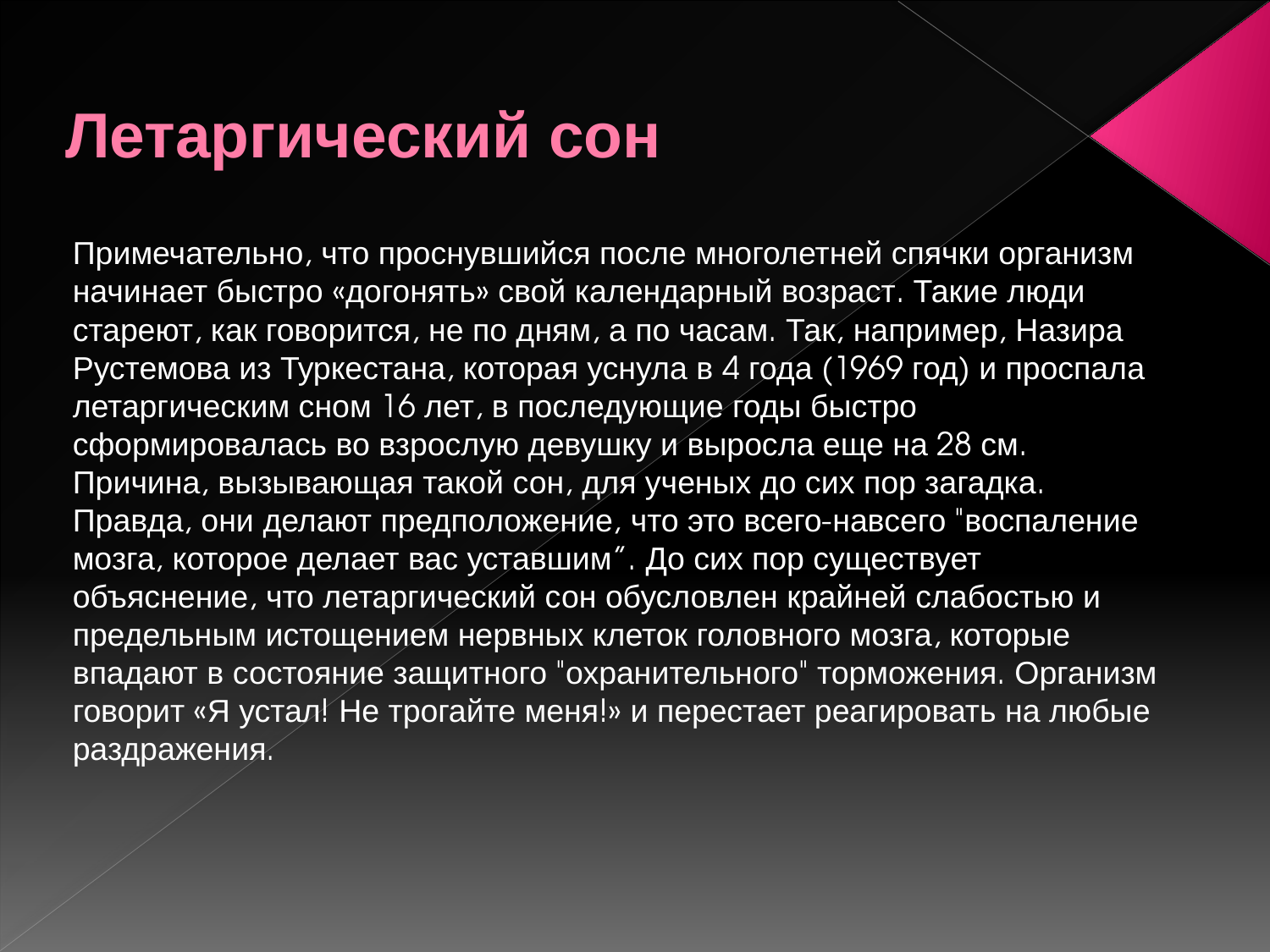

# Летаргический сон
Примечательно, что проснувшийся после многолетней спячки организм начинает быстро «догонять» свой календарный возраст. Такие люди стареют, как говорится, не по дням, а по часам. Так, например, Назира Рустемова из Туркестана, которая уснула в 4 года (1969 год) и проспала летаргическим сном 16 лет, в последующие годы быстро сформировалась во взрослую девушку и выросла еще на 28 см.
Причина, вызывающая такой сон, для ученых до сих пор загадка. Правда, они делают предположение, что это всего-навсего "воспаление мозга, которое делает вас уставшим”. До сих пор существует объяснение, что летаргический сон обусловлен крайней слабостью и предельным истощением нервных клеток головного мозга, которые впадают в состояние защитного "охранительного" торможения. Организм говорит «Я устал! Не трогайте меня!» и перестает реагировать на любые раздражения.